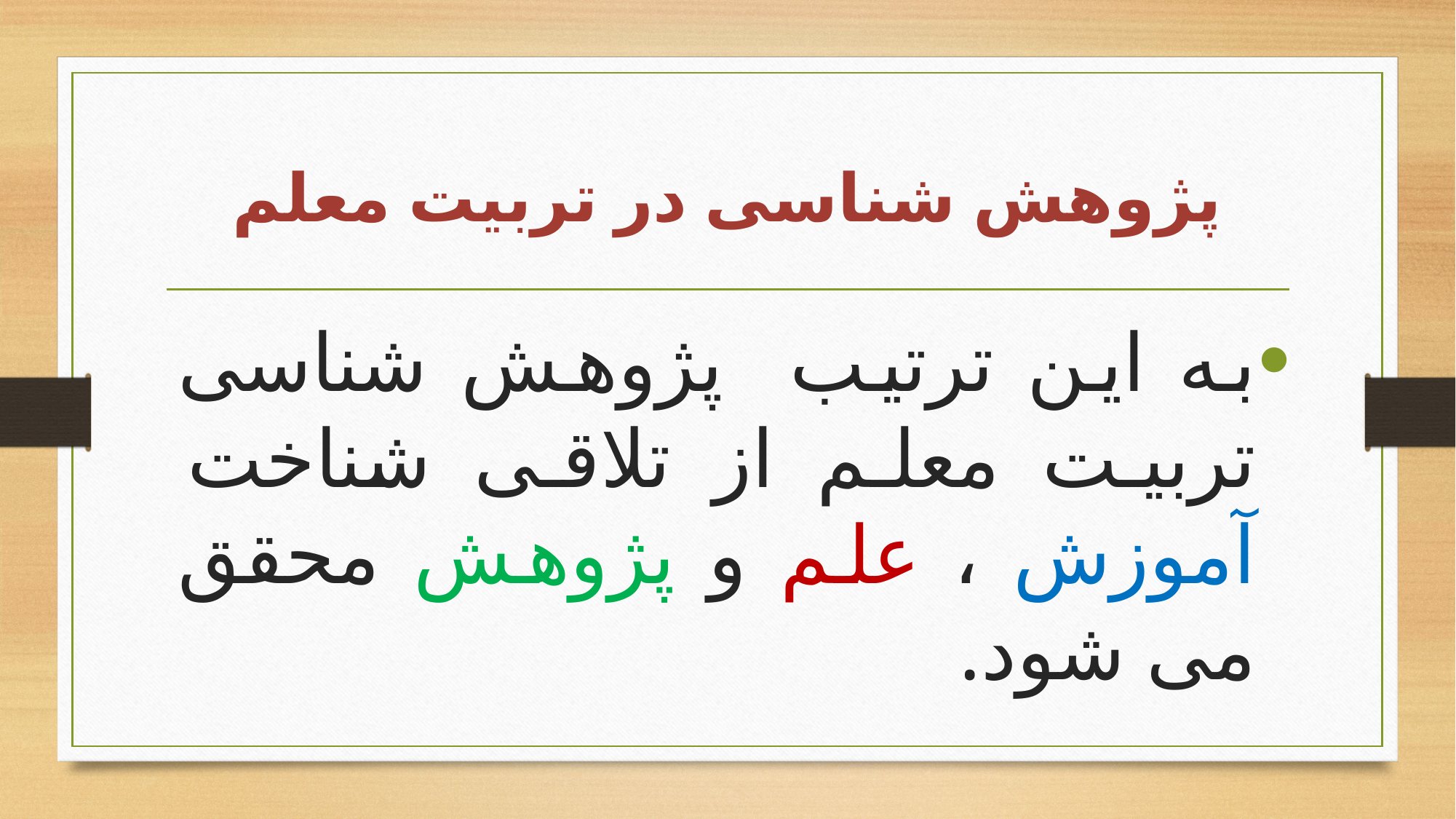

# پژوهش شناسی در تربیت معلم
به این ترتیب  پژوهش شناسی تربیت معلم از تلاقی شناخت آموزش ، علم و پژوهش محقق می شود.